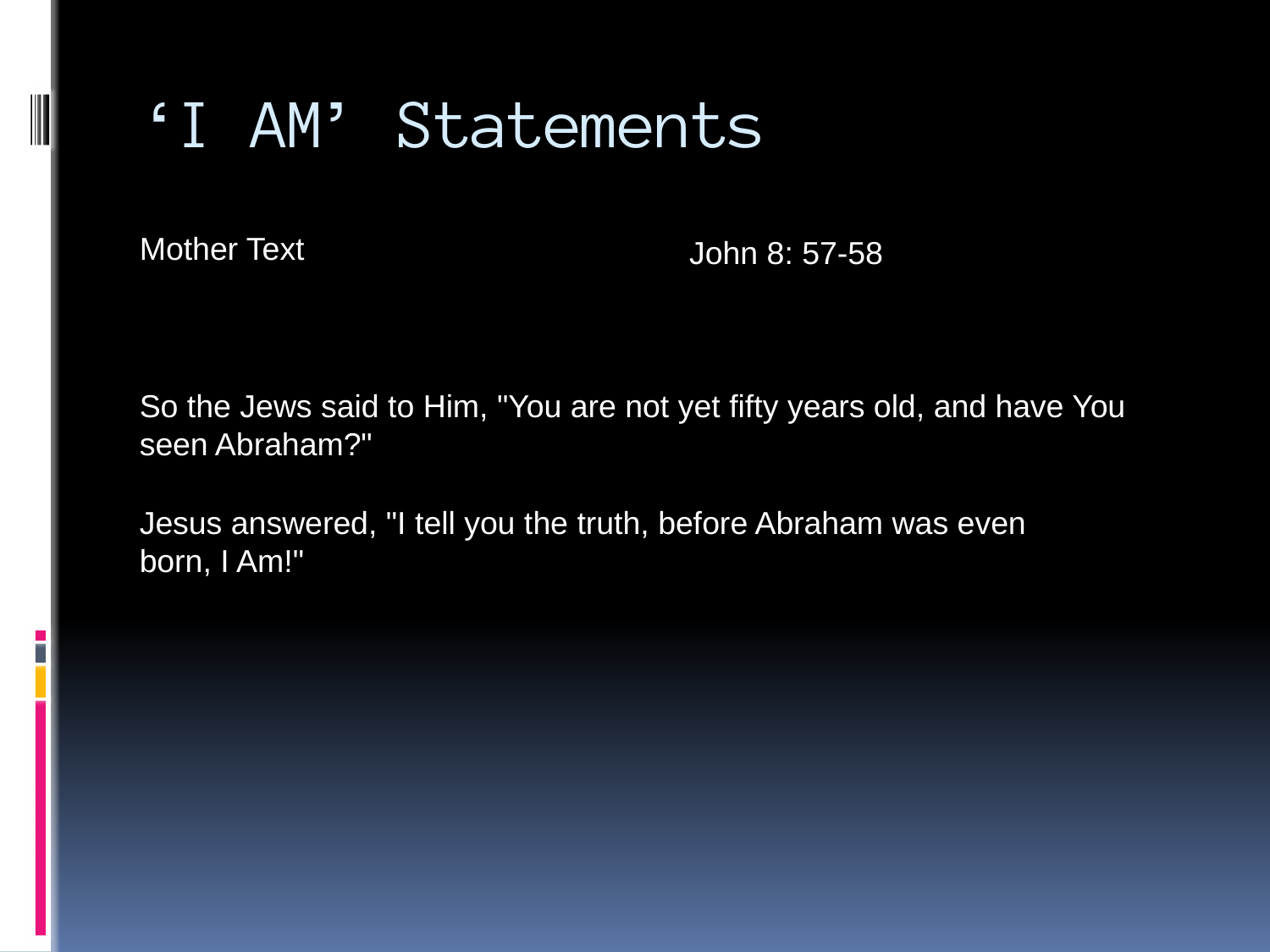

# ‘I AM’ Statements
Mother Text
John 8: 57-58

So the Jews said to Him, "You are not yet fifty years old, and have You seen Abraham?"
Jesus answered, "I tell you the truth, before Abraham was even born, I Am!"